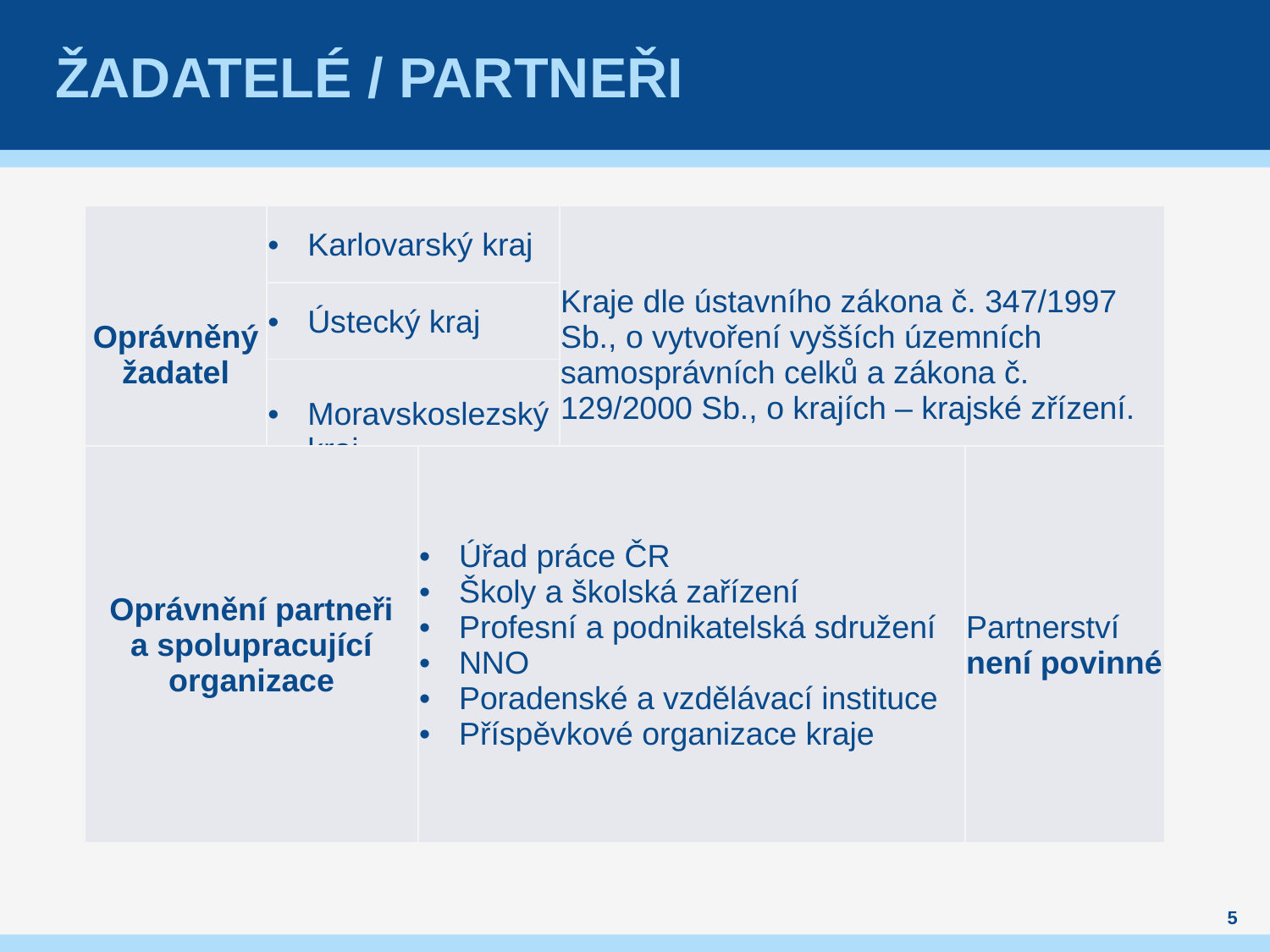

# ŽADATELÉ / PARTNEŘI
| Oprávněný žadatel | Karlovarský kraj | Kraje dle ústavního zákona č. 347/1997 Sb., o vytvoření vyšších územních samosprávních celků a zákona č. 129/2000 Sb., o krajích – krajské zřízení. |
| --- | --- | --- |
|  | Ústecký kraj |  |
|  | Moravskoslezský kraj |  |
| Oprávnění partneři a spolupracující organizace | Úřad práce ČR Školy a školská zařízení Profesní a podnikatelská sdružení NNO Poradenské a vzdělávací instituce Příspěvkové organizace kraje | Partnerství není povinné |
| --- | --- | --- |
5